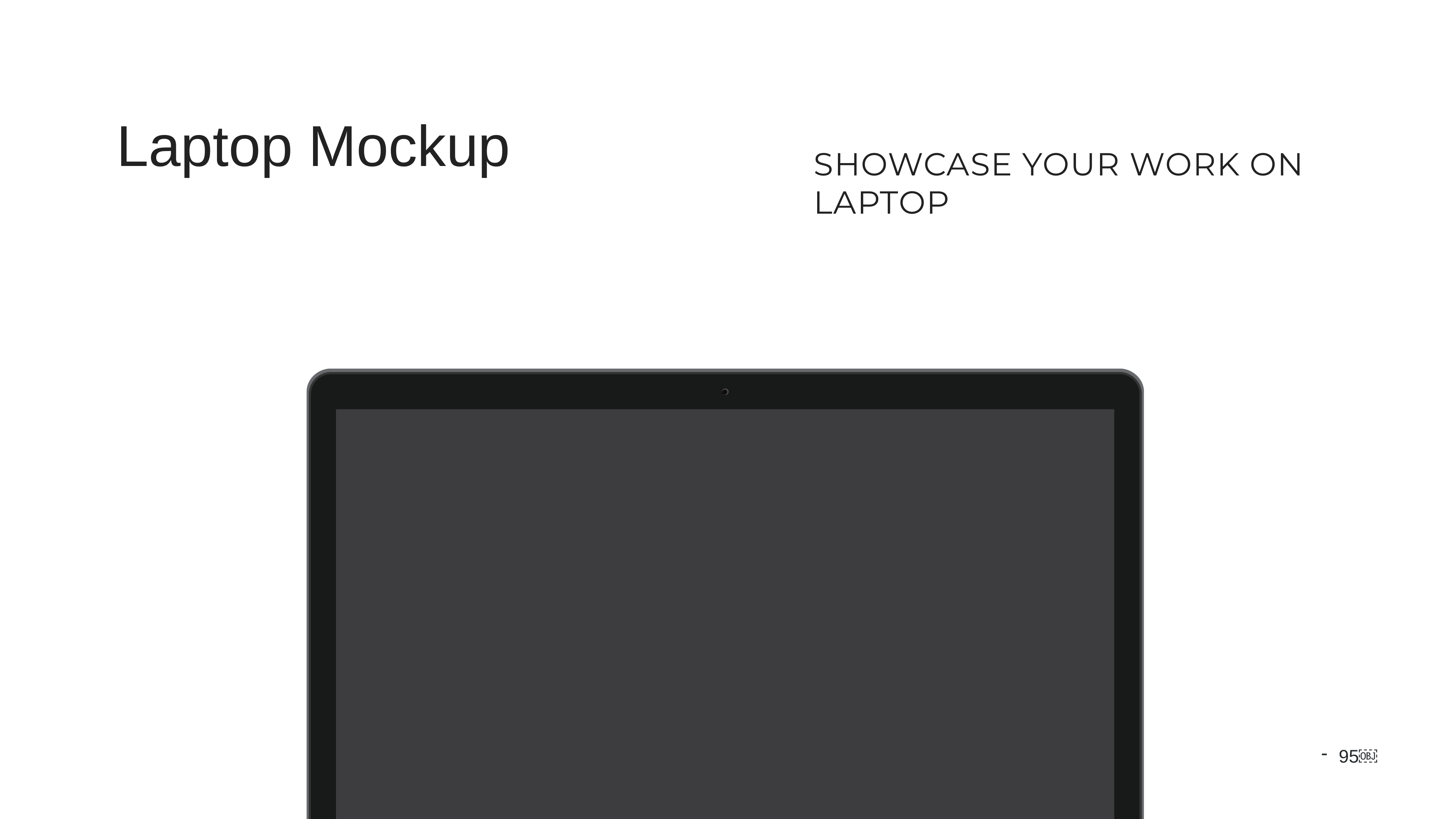

Laptop Mockup
Showcase your work on Laptop